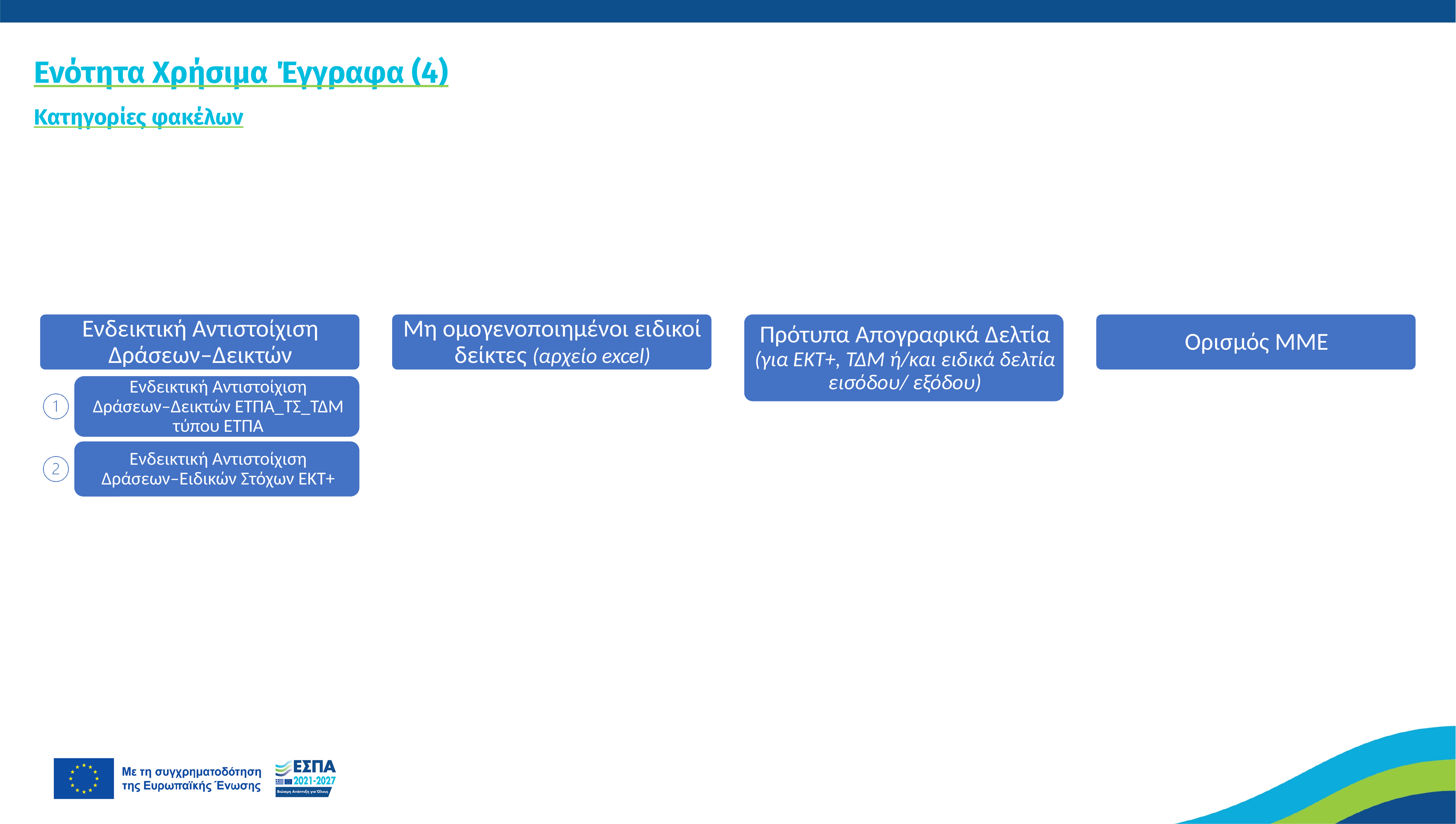

Ενότητα Χρήσιμα Έγγραφα (4)

Κατηγορίες φακέλων
Ενδεικτική Αντιστοίχιση Δράσεων–Δεικτών
Ενδεικτική Αντιστοίχιση Δράσεων–Δεικτών ΕΤΠΑ_ΤΣ_ΤΔΜ τύπου ΕΤΠΑ
Ενδεικτική Αντιστοίχιση Δράσεων–Ειδικών Στόχων ΕΚΤ+
Μη ομογενοποιημένοι ειδικοί δείκτες (αρχείο excel)
Πρότυπα Απογραφικά Δελτία (για ΕΚΤ+, ΤΔΜ ή/και ειδικά δελτία εισόδου/ εξόδου)
Ορισμός ΜΜΕ